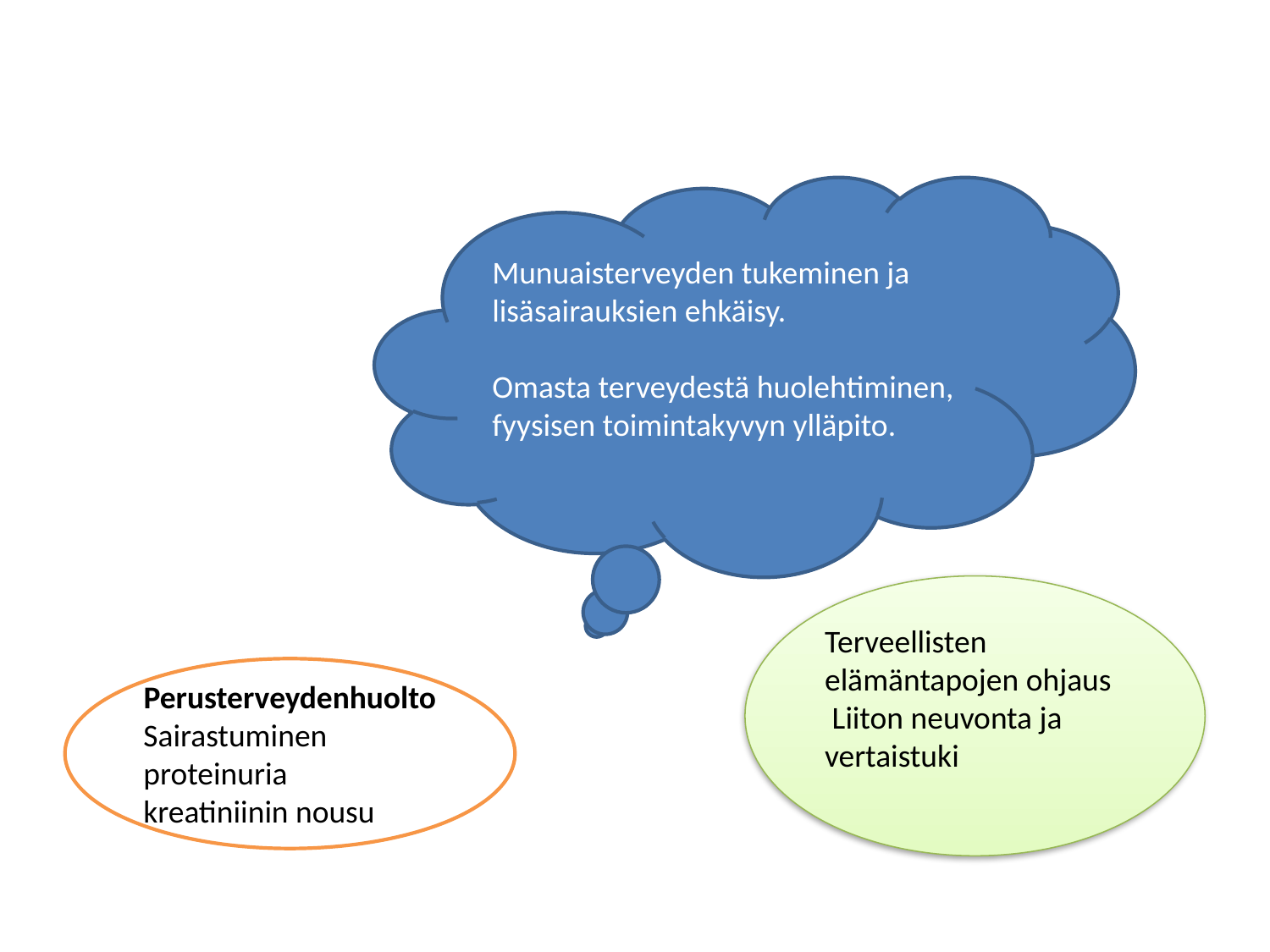

Munuaisterveyden tukeminen ja
lisäsairauksien ehkäisy.

Omasta terveydestä huolehtiminen, fyysisen toimintakyvyn ylläpito.

Terveellisten elämäntapojen ohjaus
 Liiton neuvonta ja vertaistuki

Perusterveydenhuolto
Sairastuminen
proteinuria
kreatiniinin nousu